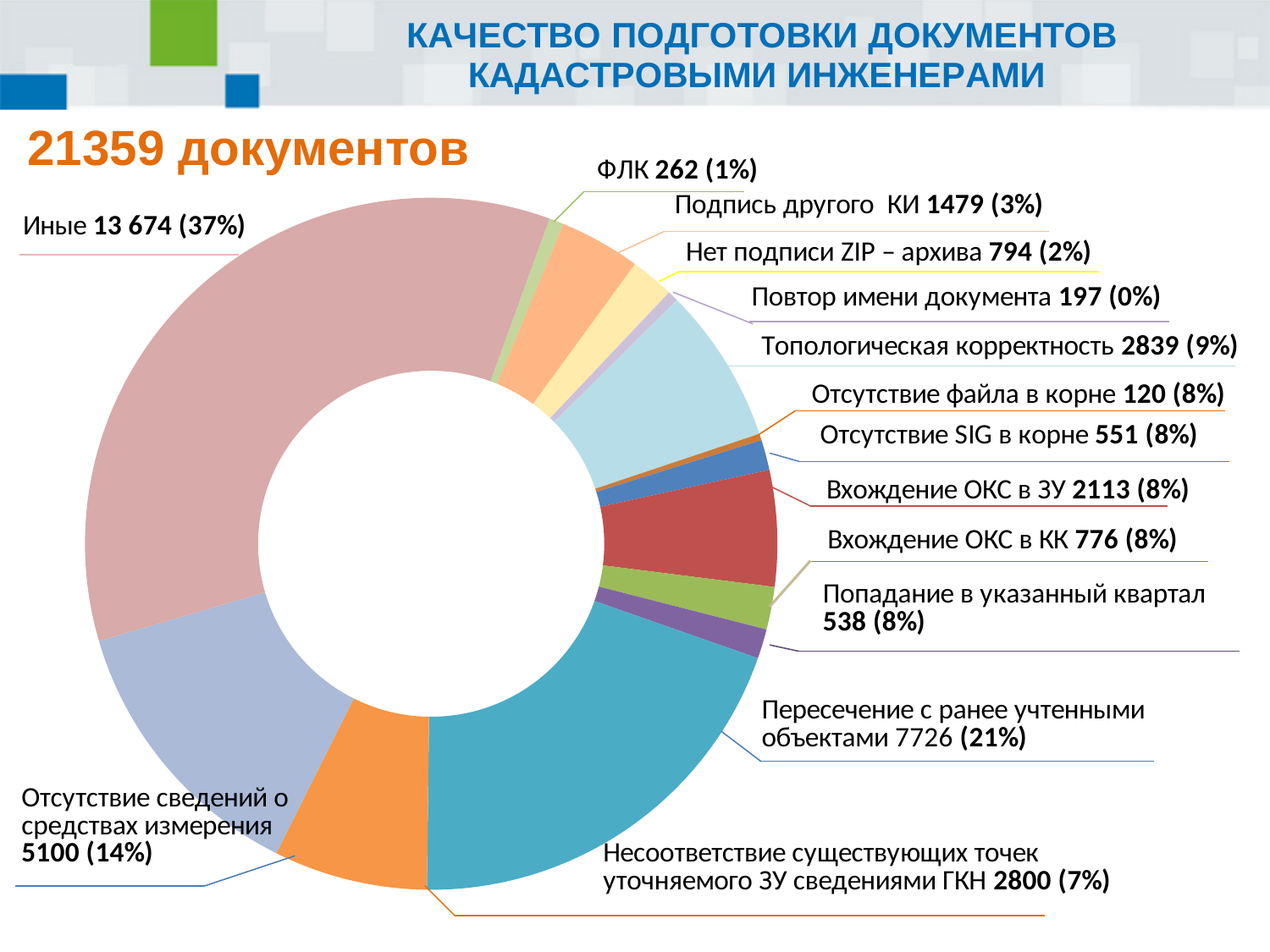

### Chart: КАЧЕСТВО ПОДГОТОВКИ ДОКУМЕНТОВ КАДАСТРОВЫМИ ИНЖЕНЕРАМИ

| Category | Продажи |
|---|---|
| ФЛК | 262.0 |
| Подпись другого КИ | 1479.0 |
| Нет подписи ZIP - архива | 794.0 |
| Повтор имени документа | 197.0 |
| Топологическая корректность | 2839.0 |
| Отсутствие файла в корне | 120.0 |
| Отсутствие SIG в корне | 551.0 |
| Вхождение ОКС в ЗУ | 2113.0 |
| Вхождение ОКС в КК | 776.0 |
| Попадание в указанный квартал | 538.0 |
| Пересечение с ранее учтёнными объектами | 7726.0 |
| Несответствие существующих точек уточняемого ЗУ сведениям ГКН | 2800.0 |
| Отсутствие сведений о средствах измерения | 5100.0 |
| Иные | 13674.0 |
21359 документов
15